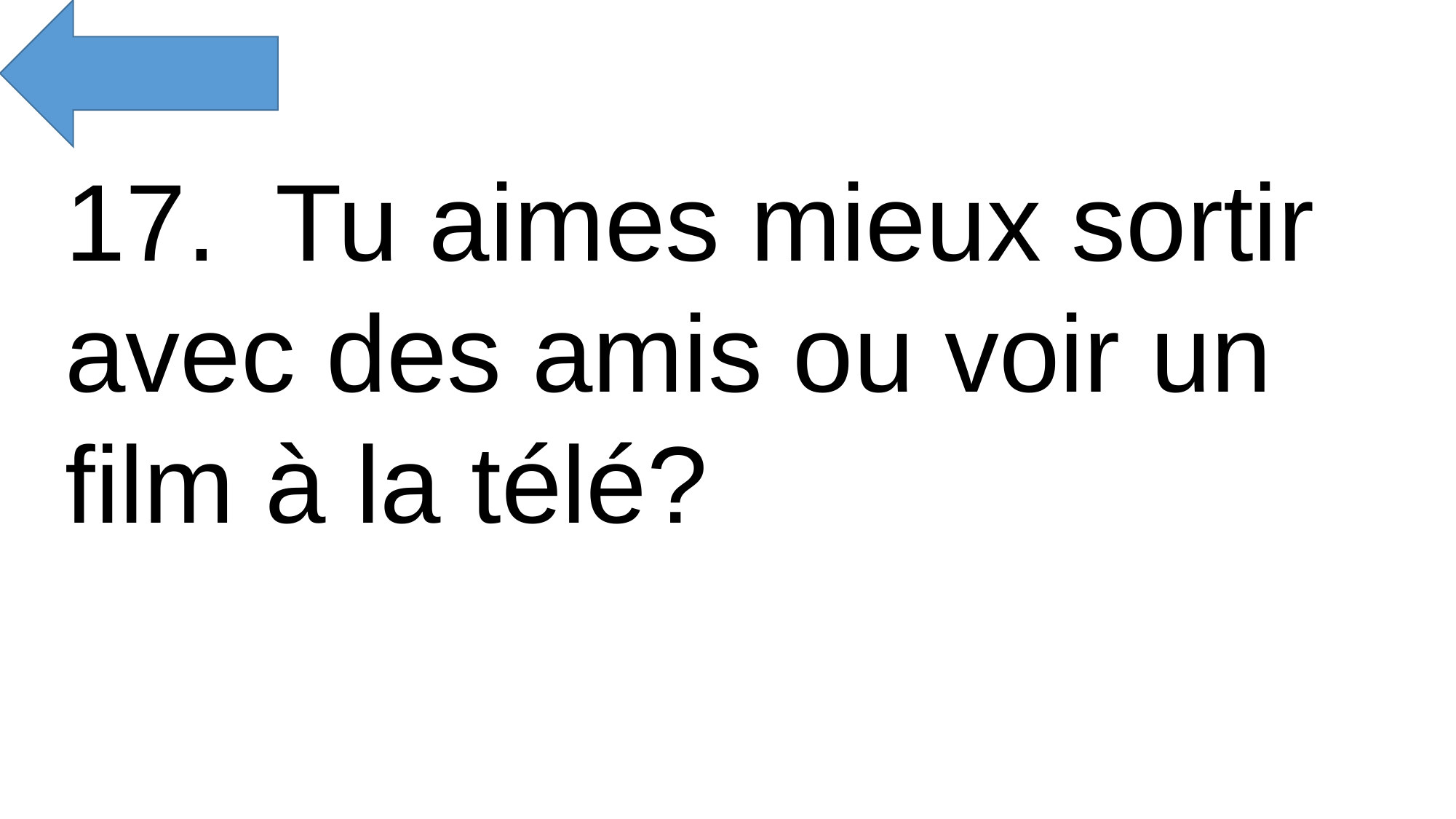

17.  Tu aimes mieux sortir avec des amis ou voir un film à la télé?